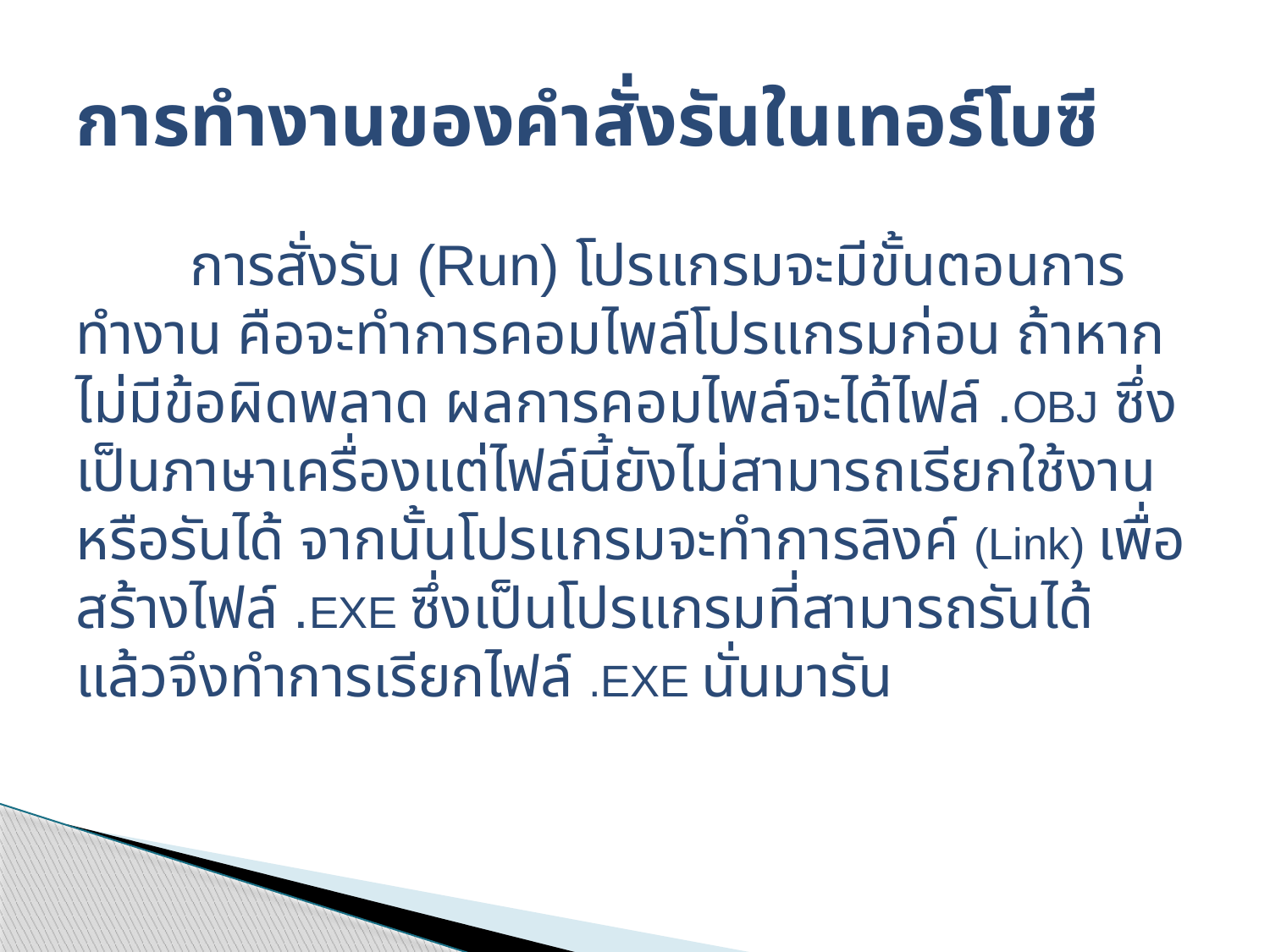

# การทำงานของคำสั่งรันในเทอร์โบซี
	การสั่งรัน (Run) โปรแกรมจะมีขั้นตอนการทำงาน คือจะทำการคอมไพล์โปรแกรมก่อน ถ้าหากไม่มีข้อผิดพลาด ผลการคอมไพล์จะได้ไฟล์ .OBJ ซึ่งเป็นภาษาเครื่องแต่ไฟล์นี้ยังไม่สามารถเรียกใช้งานหรือรันได้ จากนั้นโปรแกรมจะทำการลิงค์ (Link) เพื่อสร้างไฟล์ .EXE ซึ่งเป็นโปรแกรมที่สามารถรันได้ แล้วจึงทำการเรียกไฟล์ .EXE นั่นมารัน